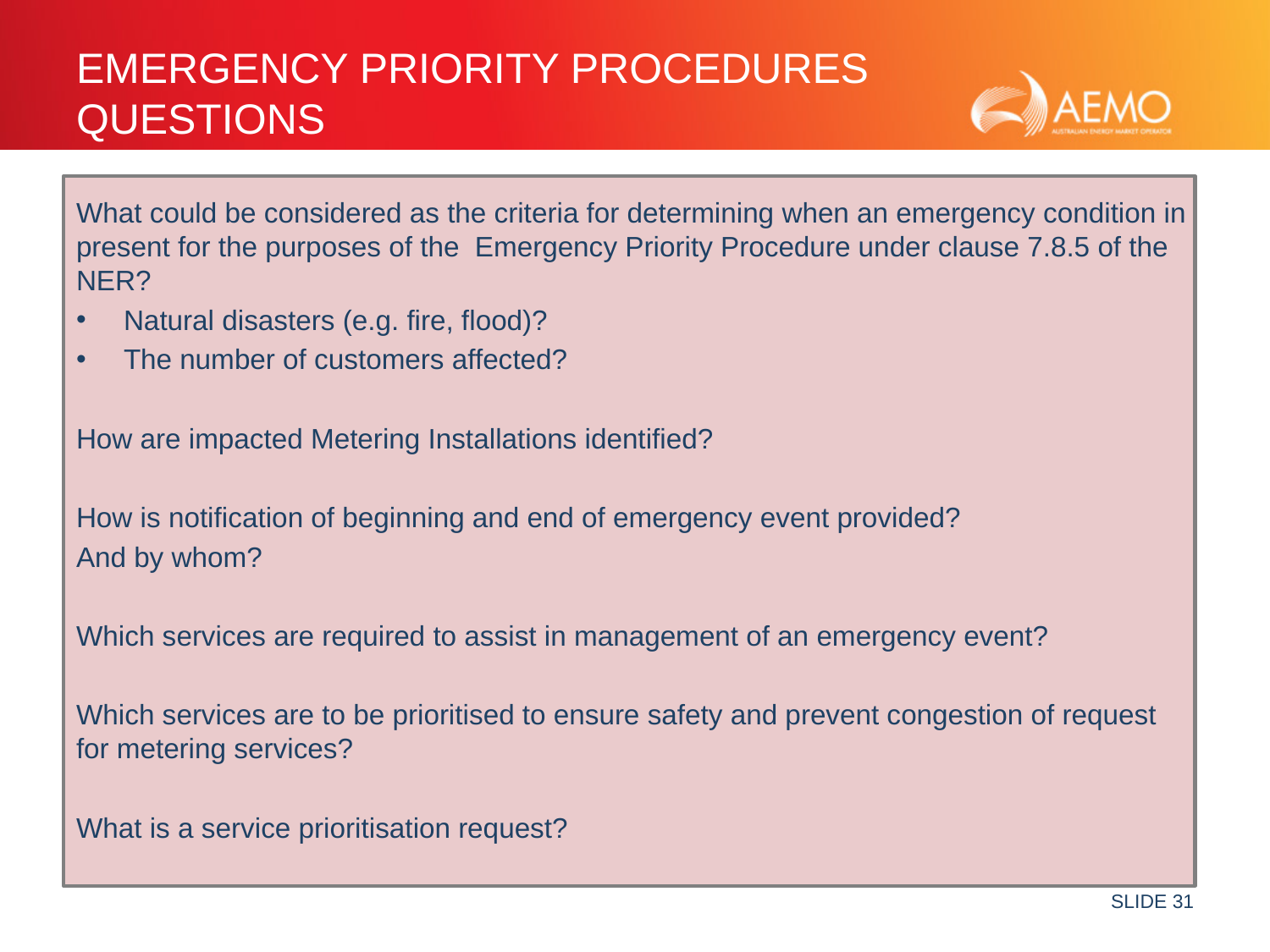

# Emergency Priority Procedures Questions

What could be considered as the criteria for determining when an emergency condition in present for the purposes of the  Emergency Priority Procedure under clause 7.8.5 of the NER?
Natural disasters (e.g. fire, flood)?
The number of customers affected?

How are impacted Metering Installations identified?

How is notification of beginning and end of emergency event provided?
And by whom?

Which services are required to assist in management of an emergency event?

Which services are to be prioritised to ensure safety and prevent congestion of request for metering services?

What is a service prioritisation request?